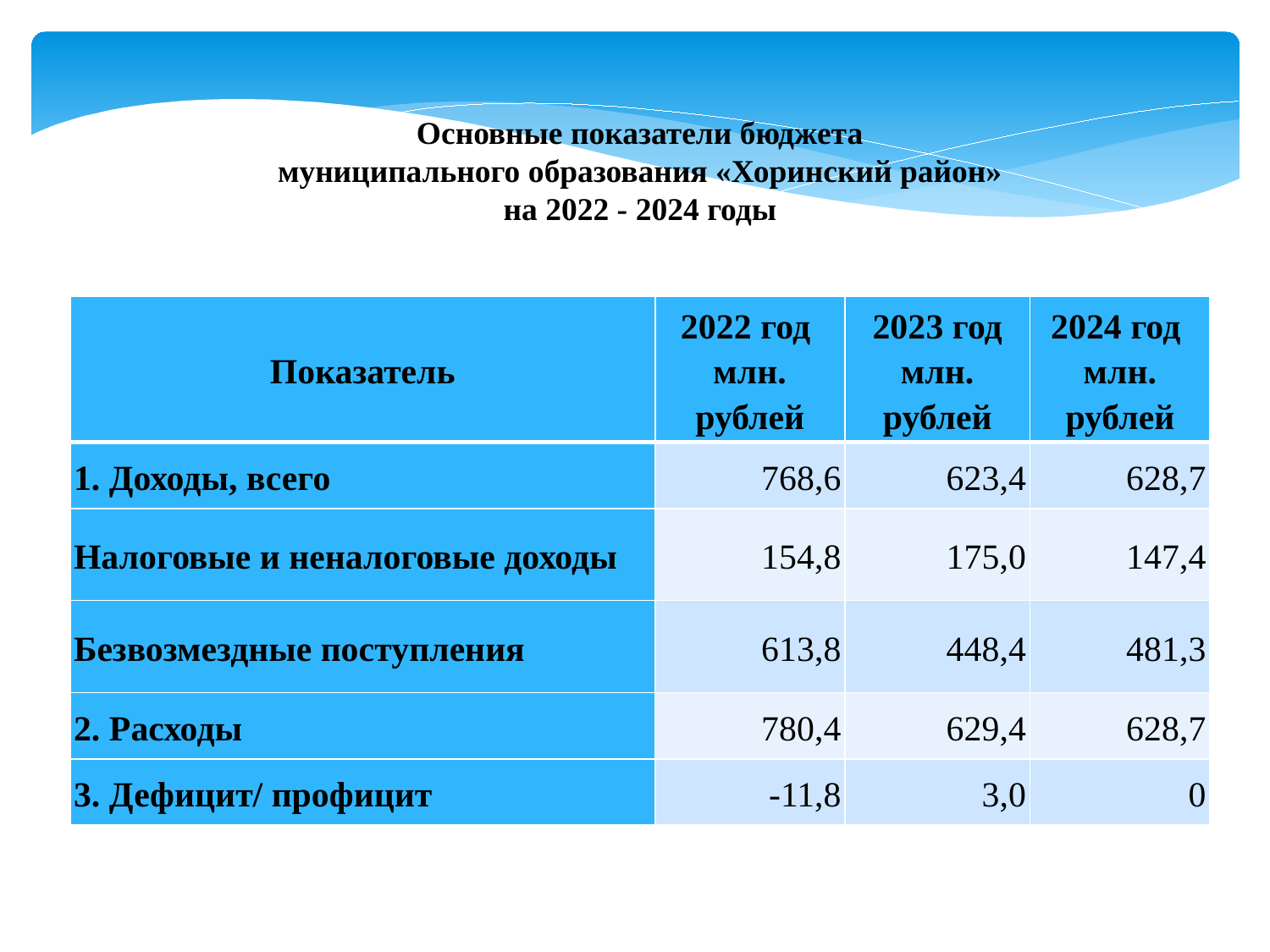

Основные показатели бюджета
муниципального образования «Хоринский район»
на 2022 - 2024 годы
| Показатель | 2022 год млн. рублей | 2023 год млн. рублей | 2024 год млн. рублей |
| --- | --- | --- | --- |
| 1. Доходы, всего | 768,6 | 623,4 | 628,7 |
| Налоговые и неналоговые доходы | 154,8 | 175,0 | 147,4 |
| Безвозмездные поступления | 613,8 | 448,4 | 481,3 |
| 2. Расходы | 780,4 | 629,4 | 628,7 |
| 3. Дефицит/ профицит | -11,8 | 3,0 | 0 |